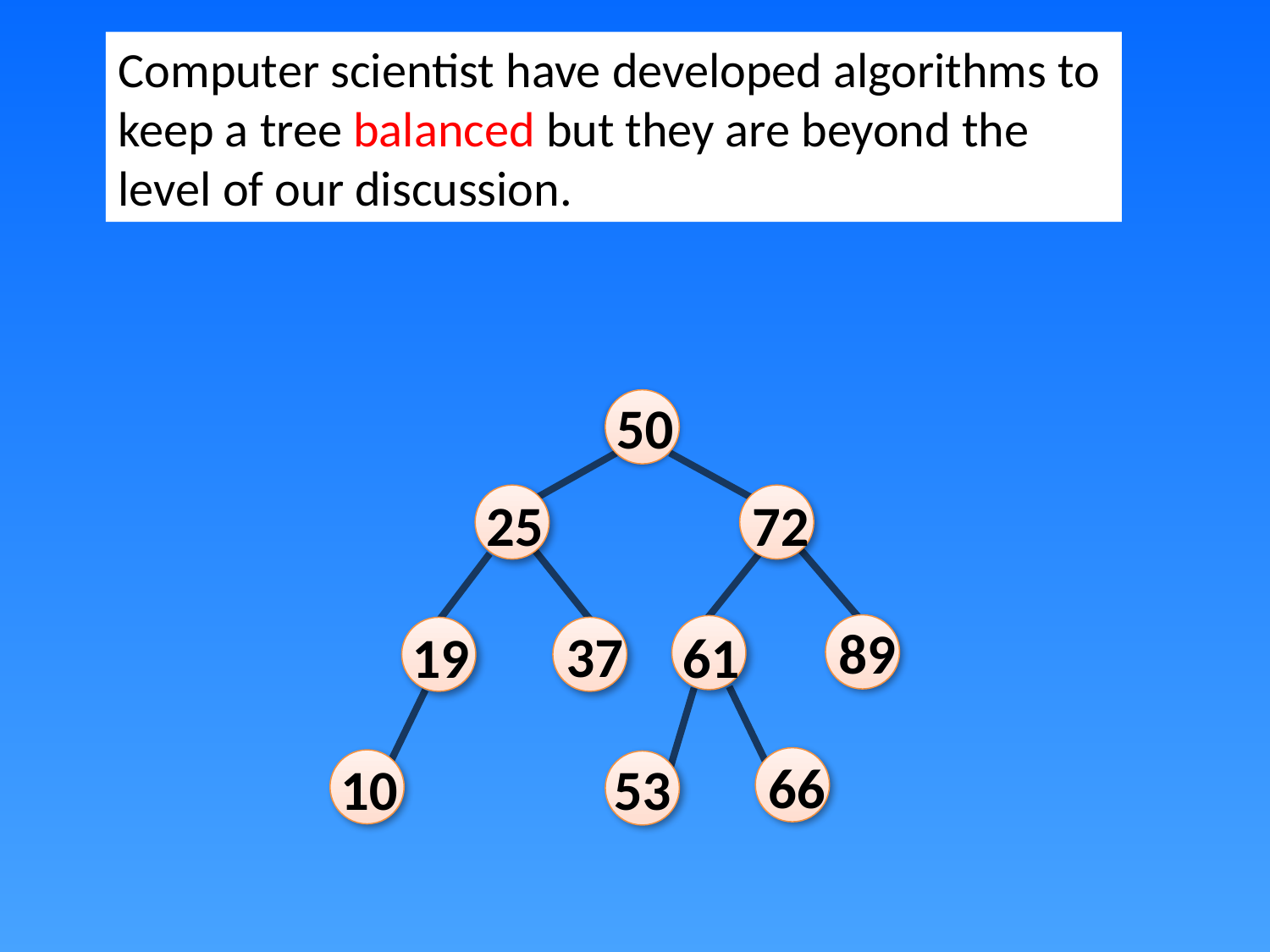

Computer scientist have developed algorithms to keep a tree balanced but they are beyond the level of our discussion.
50

72
25

89
37

19

61

66
53

10